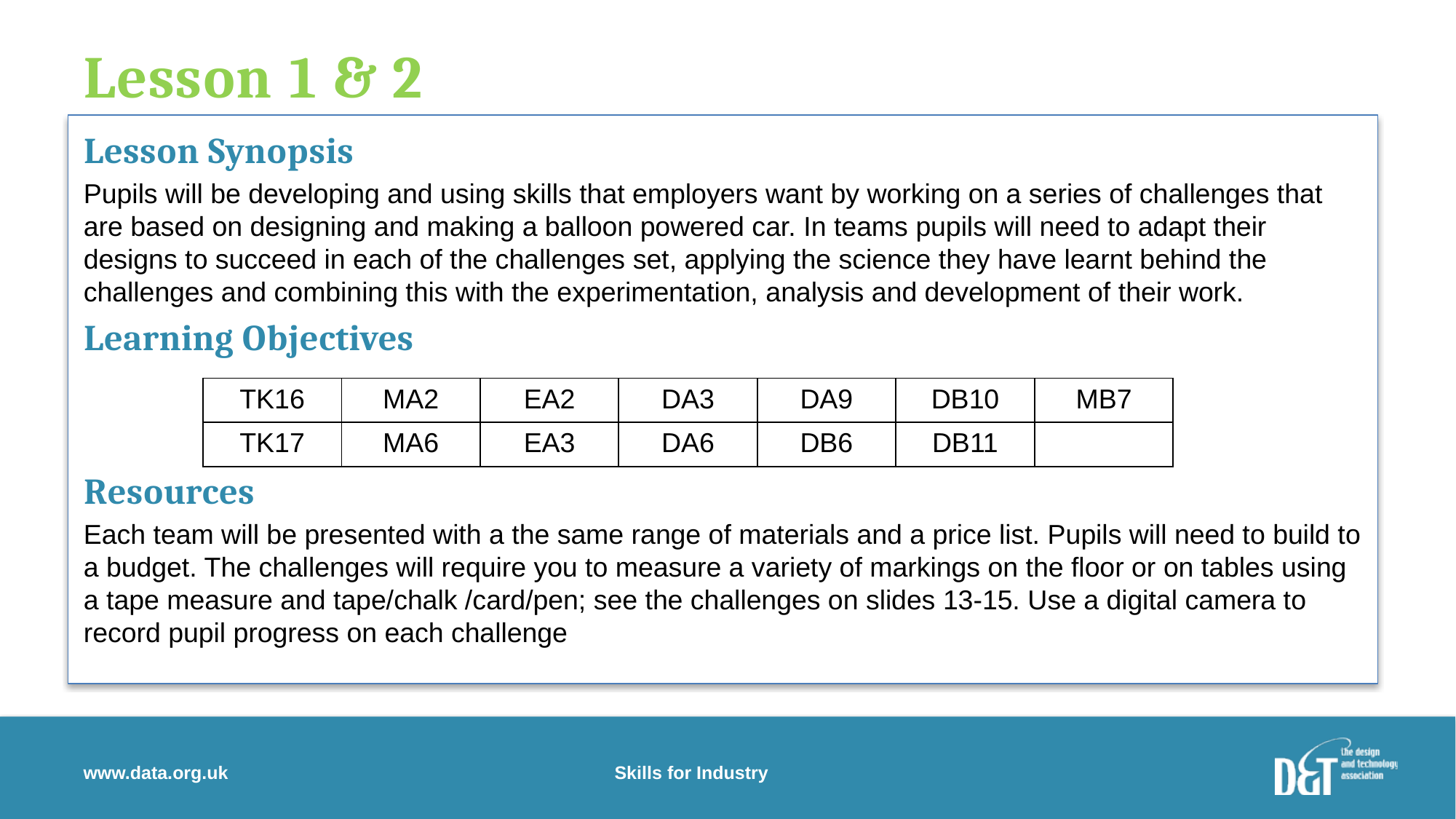

# Lesson 1 & 2

Lesson Synopsis
Pupils will be developing and using skills that employers want by working on a series of challenges that are based on designing and making a balloon powered car. In teams pupils will need to adapt their designs to succeed in each of the challenges set, applying the science they have learnt behind the challenges and combining this with the experimentation, analysis and development of their work.
Learning Objectives

Resources
Each team will be presented with a the same range of materials and a price list. Pupils will need to build to a budget. The challenges will require you to measure a variety of markings on the floor or on tables using a tape measure and tape/chalk /card/pen; see the challenges on slides 13-15. Use a digital camera to record pupil progress on each challenge

| TK16 | MA2 | EA2 | DA3 | DA9 | DB10 | MB7 |
| --- | --- | --- | --- | --- | --- | --- |
| TK17 | MA6 | EA3 | DA6 | DB6 | DB11 |  |